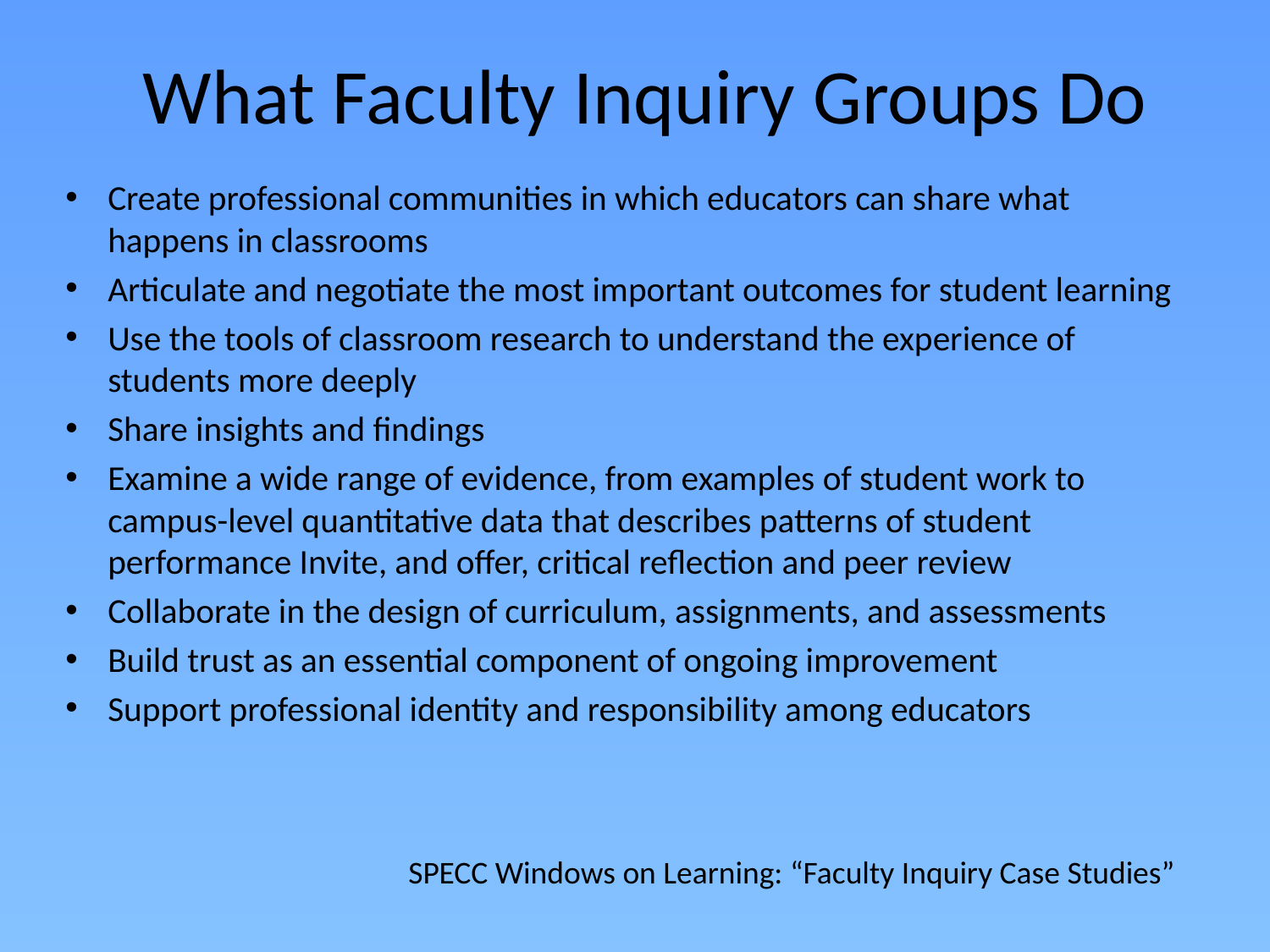

# What Faculty Inquiry Groups Do
Create professional communities in which educators can share what happens in classrooms
Articulate and negotiate the most important outcomes for student learning
Use the tools of classroom research to understand the experience of students more deeply
Share insights and findings
Examine a wide range of evidence, from examples of student work to campus-level quantitative data that describes patterns of student performance Invite, and offer, critical reflection and peer review
Collaborate in the design of curriculum, assignments, and assessments
Build trust as an essential component of ongoing improvement
Support professional identity and responsibility among educators
SPECC Windows on Learning: “Faculty Inquiry Case Studies”